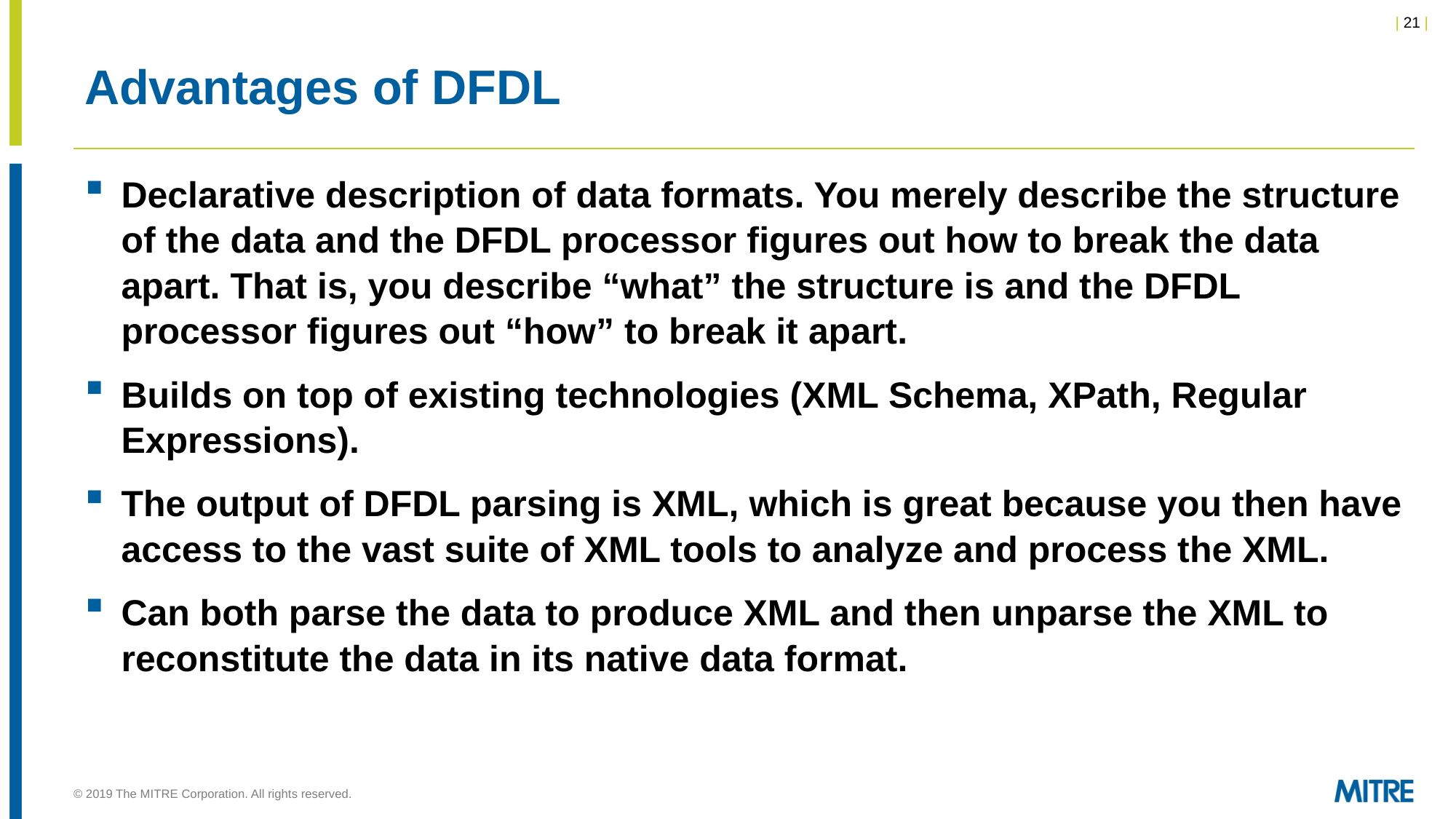

# Advantages of DFDL
Declarative description of data formats. You merely describe the structure of the data and the DFDL processor figures out how to break the data apart. That is, you describe “what” the structure is and the DFDL processor figures out “how” to break it apart.
Builds on top of existing technologies (XML Schema, XPath, Regular Expressions).
The output of DFDL parsing is XML, which is great because you then have access to the vast suite of XML tools to analyze and process the XML.
Can both parse the data to produce XML and then unparse the XML to reconstitute the data in its native data format.
© 2019 The MITRE Corporation. All rights reserved.